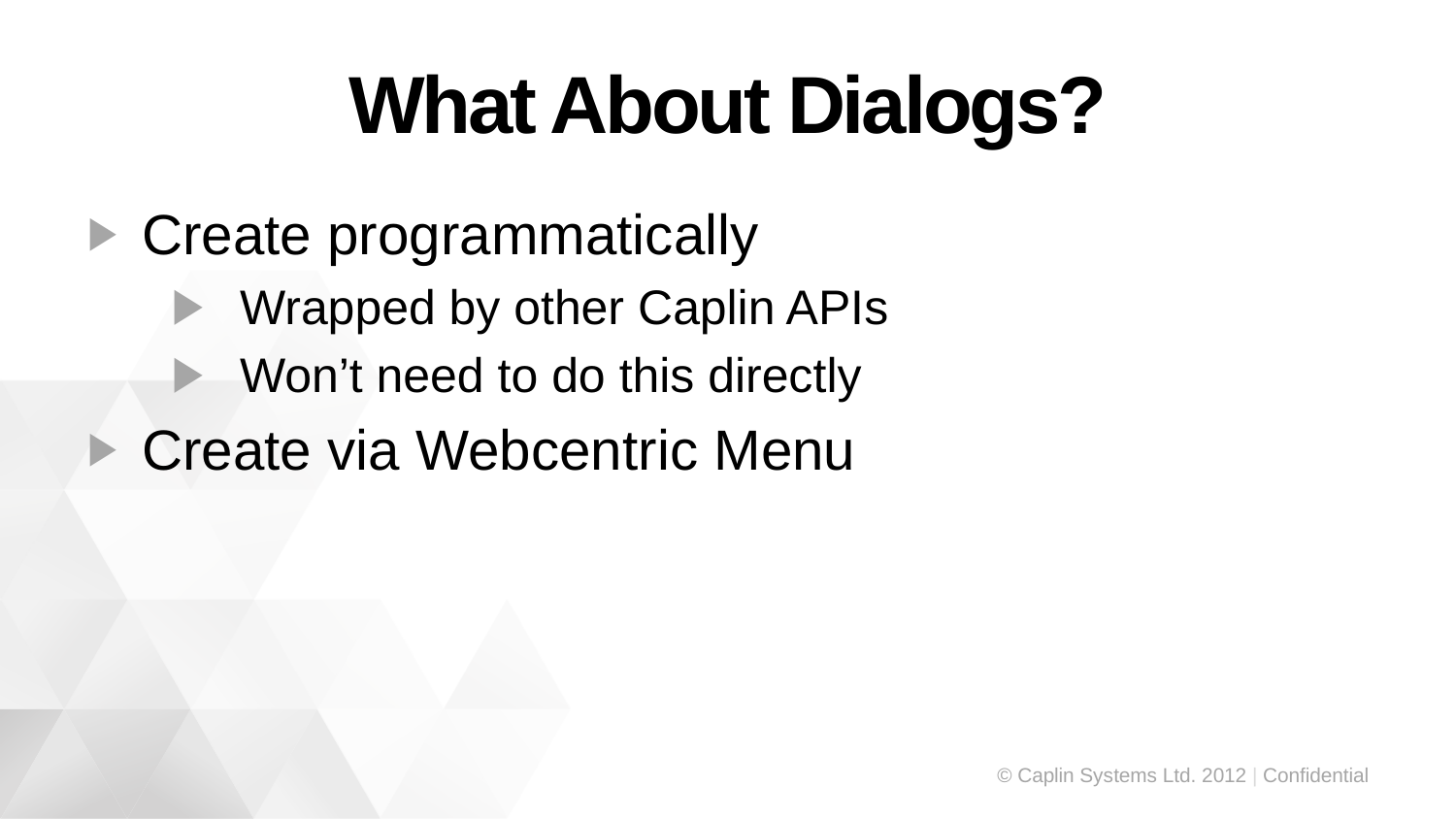

# What About Dialogs?
Create programmatically
Wrapped by other Caplin APIs
Won’t need to do this directly
Create via Webcentric Menu